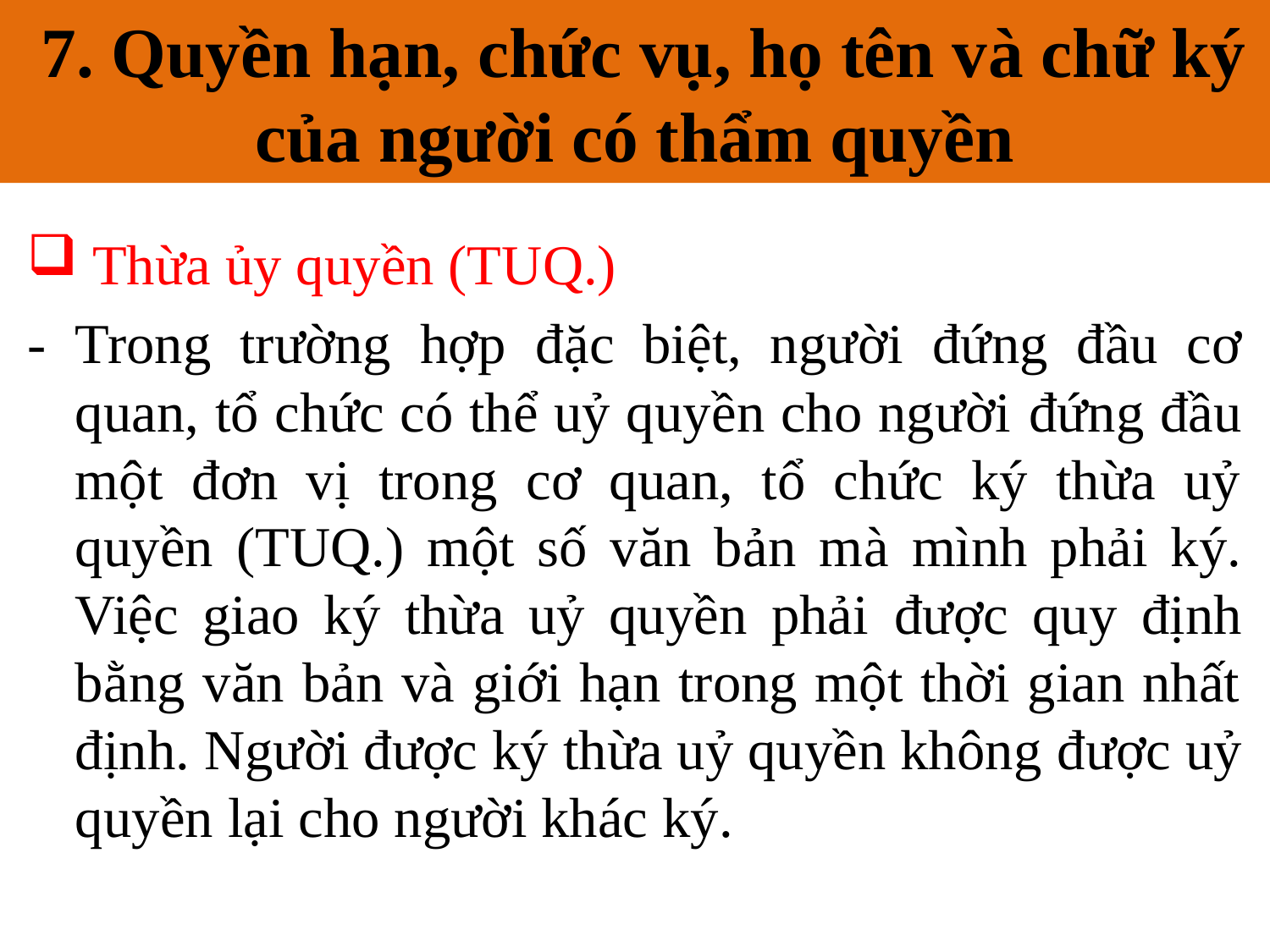

7. Quyền hạn, chức vụ, họ tên và chữ ký của người có thẩm quyền
# 7. Quyền hạn, chức vụ, họ tên và chữ ký của người có thẩm quyền
 Thừa ủy quyền (TUQ.)
- Trong trường hợp đặc biệt, người đứng đầu cơ quan, tổ chức có thể uỷ quyền cho người đứng đầu một đơn vị trong cơ quan, tổ chức ký thừa uỷ quyền (TUQ.) một số văn bản mà mình phải ký. Việc giao ký thừa uỷ quyền phải được quy định bằng văn bản và giới hạn trong một thời gian nhất định. Người được ký thừa uỷ quyền không được uỷ quyền lại cho người khác ký.